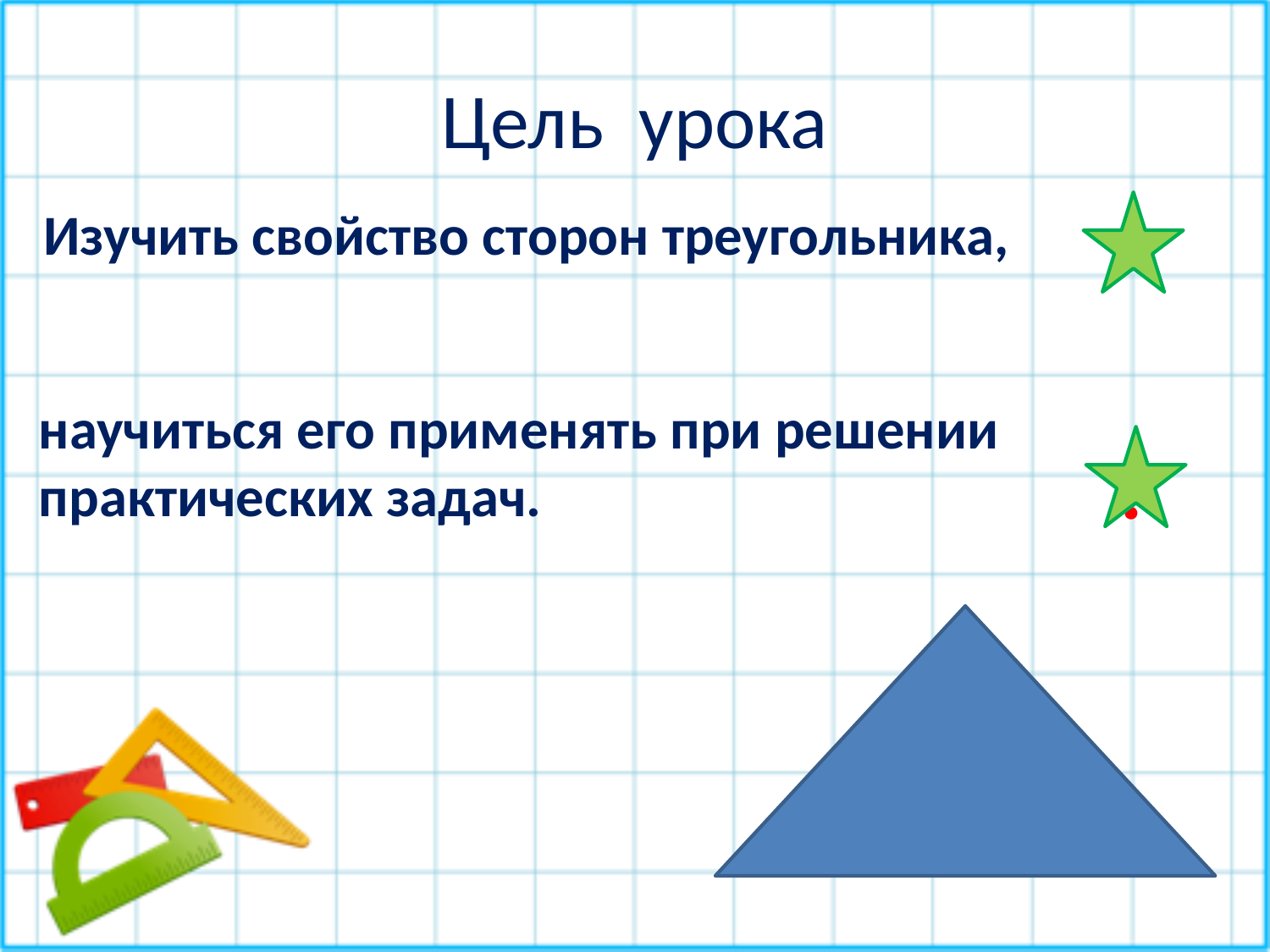

# Цель  урока
Изучить свойство сторон треугольника,

научиться его применять при решении практических задач.

?